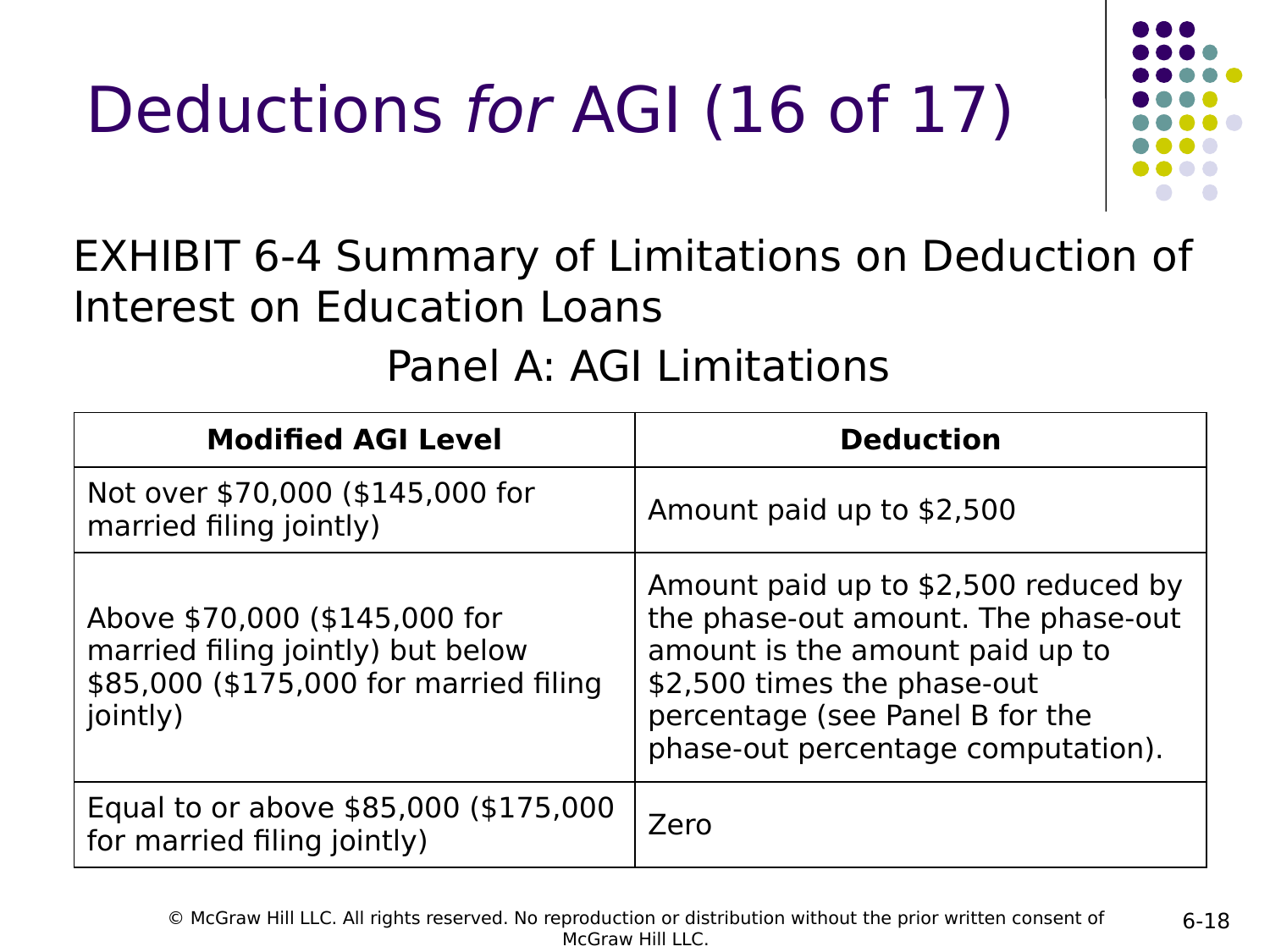

# Deductions for AGI (16 of 17)
EXHIBIT 6-4 Summary of Limitations on Deduction of Interest on Education Loans
Panel A: AGI Limitations
| Modified AGI Level | Deduction |
| --- | --- |
| Not over $70,000 ($145,000 for married filing jointly) | Amount paid up to $2,500 |
| Above $70,000 ($145,000 for married filing jointly) but below $85,000 ($175,000 for married filing jointly) | Amount paid up to $2,500 reduced by the phase-out amount. The phase-out amount is the amount paid up to $2,500 times the phase-out percentage (see Panel B for the phase-out percentage computation). |
| Equal to or above $85,000 ($175,000 for married filing jointly) | Zero |